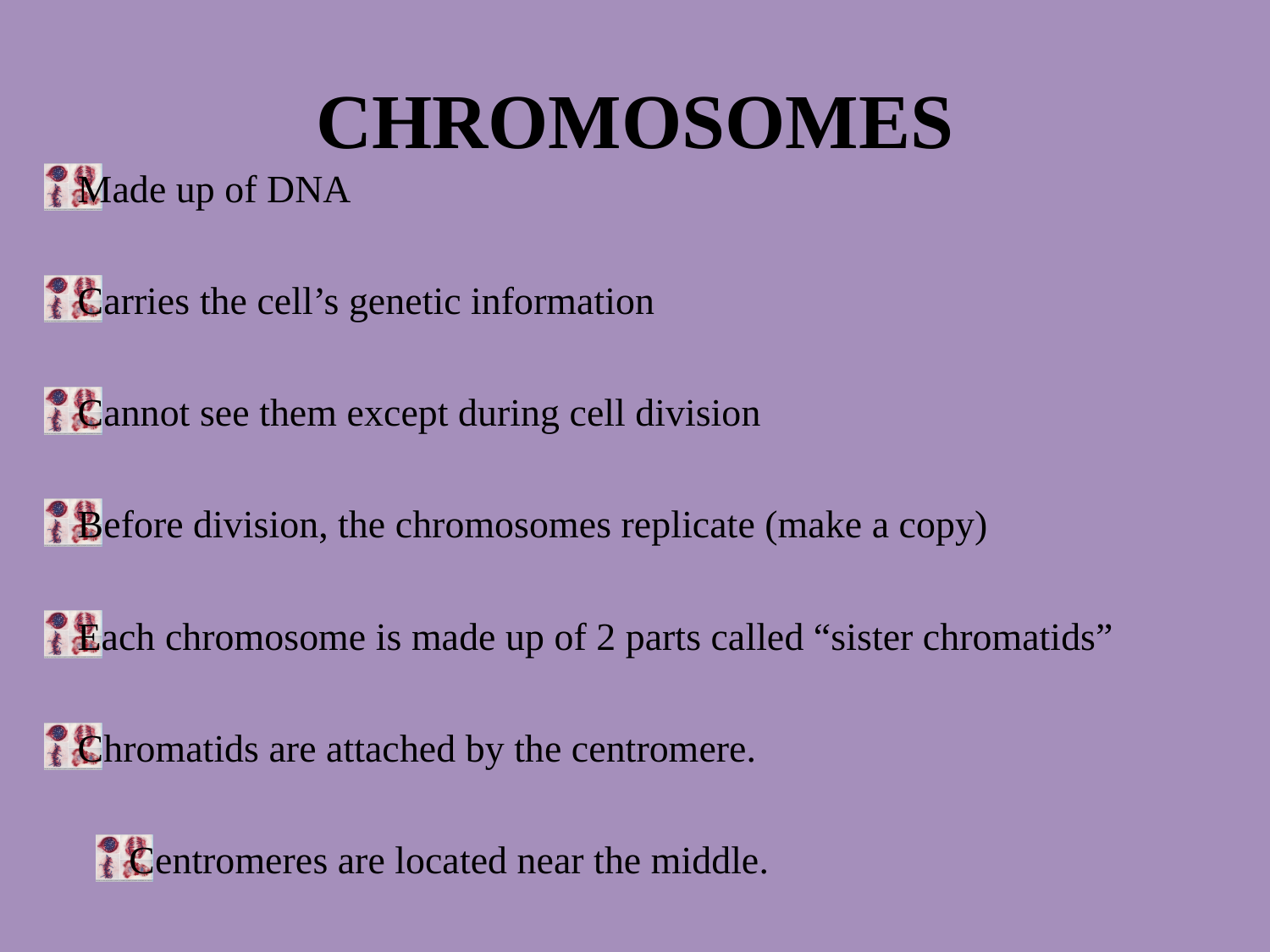

# CHROMOSOMES
Made up of DNA

Carries the cell’s genetic information

Cannot see them except during cell division

Before division, the chromosomes replicate (make a copy)

Each chromosome is made up of 2 parts called “sister chromatids”

Chromatids are attached by the centromere.

Centromeres are located near the middle.